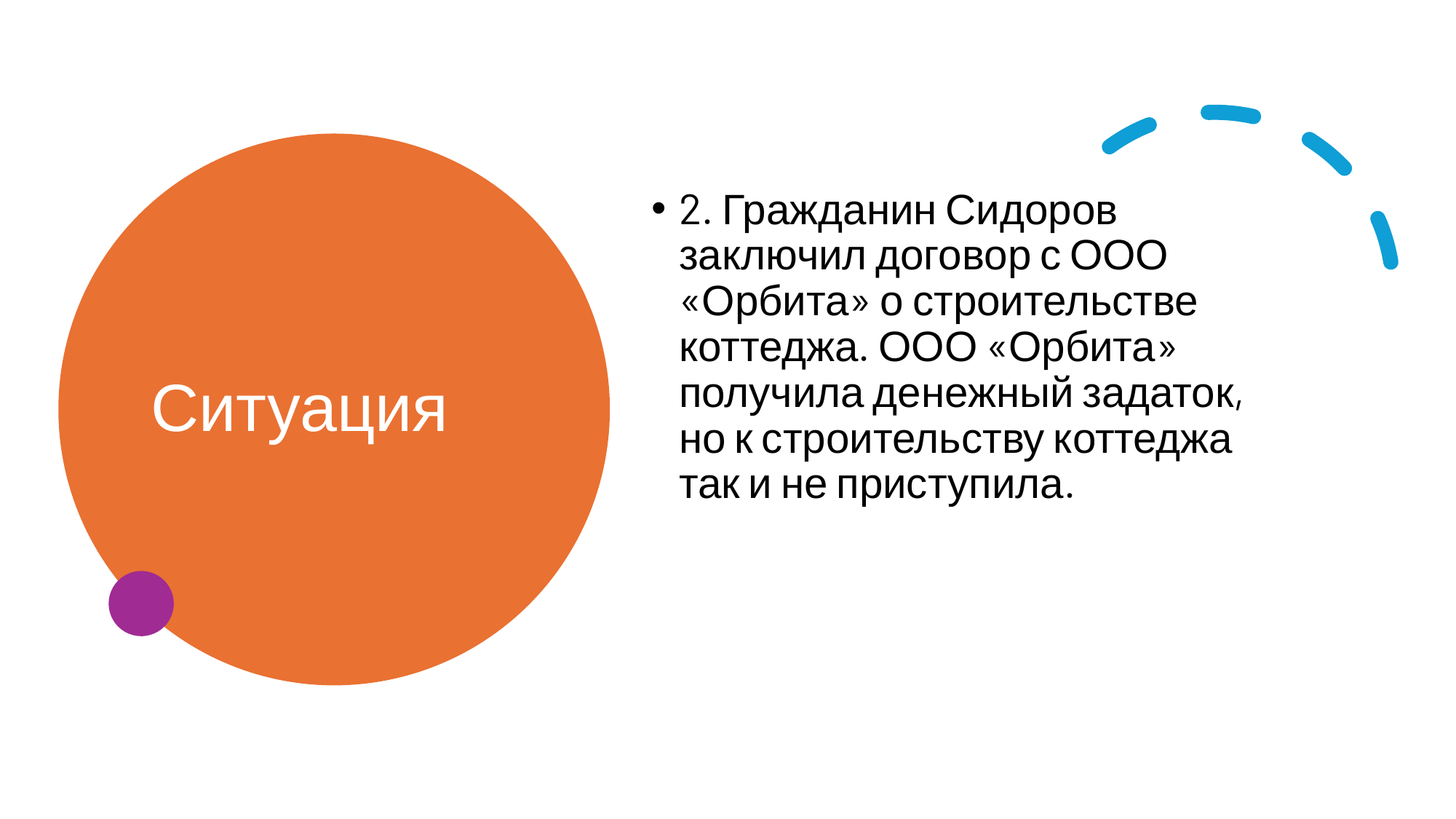

# Ситуация
2. Гражданин Сидоров заключил договор с ООО «Орбита» о строительстве коттеджа. ООО «Орбита» получила денежный задаток, но к строительству коттеджа так и не приступила.